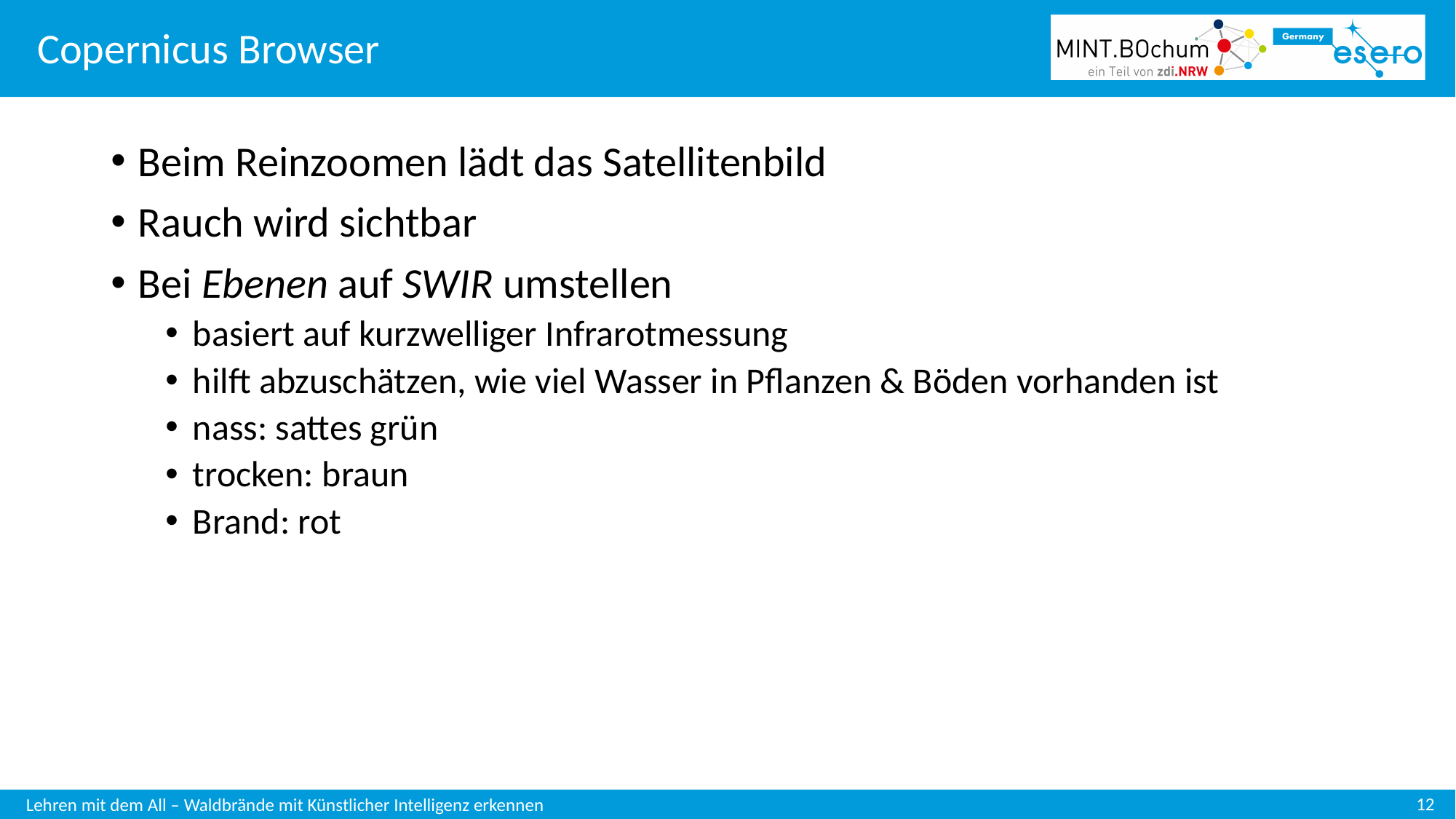

# Copernicus Browser
Beim Reinzoomen lädt das Satellitenbild
Rauch wird sichtbar
Bei Ebenen auf SWIR umstellen
basiert auf kurzwelliger Infrarotmessung
hilft abzuschätzen, wie viel Wasser in Pflanzen & Böden vorhanden ist
nass: sattes grün
trocken: braun
Brand: rot